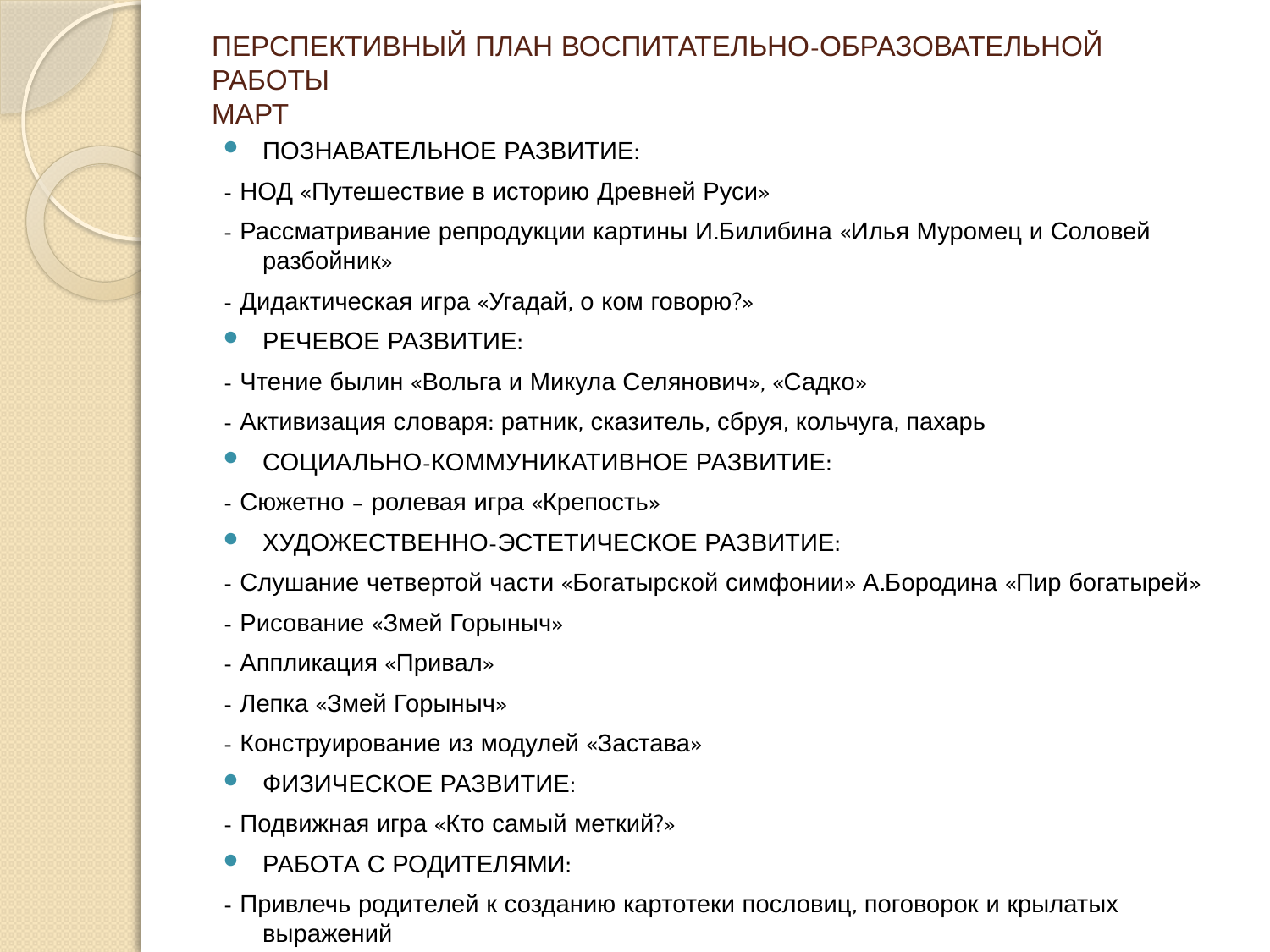

# ПЕРСПЕКТИВНЫЙ ПЛАН ВОСПИТАТЕЛЬНО-ОБРАЗОВАТЕЛЬНОЙ РАБОТЫ МАРТ
ПОЗНАВАТЕЛЬНОЕ РАЗВИТИЕ:
- НОД «Путешествие в историю Древней Руси»
- Рассматривание репродукции картины И.Билибина «Илья Муромец и Соловей разбойник»
- Дидактическая игра «Угадай, о ком говорю?»
РЕЧЕВОЕ РАЗВИТИЕ:
- Чтение былин «Вольга и Микула Селянович», «Садко»
- Активизация словаря: ратник, сказитель, сбруя, кольчуга, пахарь
СОЦИАЛЬНО-КОММУНИКАТИВНОЕ РАЗВИТИЕ:
- Сюжетно – ролевая игра «Крепость»
ХУДОЖЕСТВЕННО-ЭСТЕТИЧЕСКОЕ РАЗВИТИЕ:
- Слушание четвертой части «Богатырской симфонии» А.Бородина «Пир богатырей»
- Рисование «Змей Горыныч»
- Аппликация «Привал»
- Лепка «Змей Горыныч»
- Конструирование из модулей «Застава»
ФИЗИЧЕСКОЕ РАЗВИТИЕ:
- Подвижная игра «Кто самый меткий?»
РАБОТА С РОДИТЕЛЯМИ:
- Привлечь родителей к созданию картотеки пословиц, поговорок и крылатых выражений